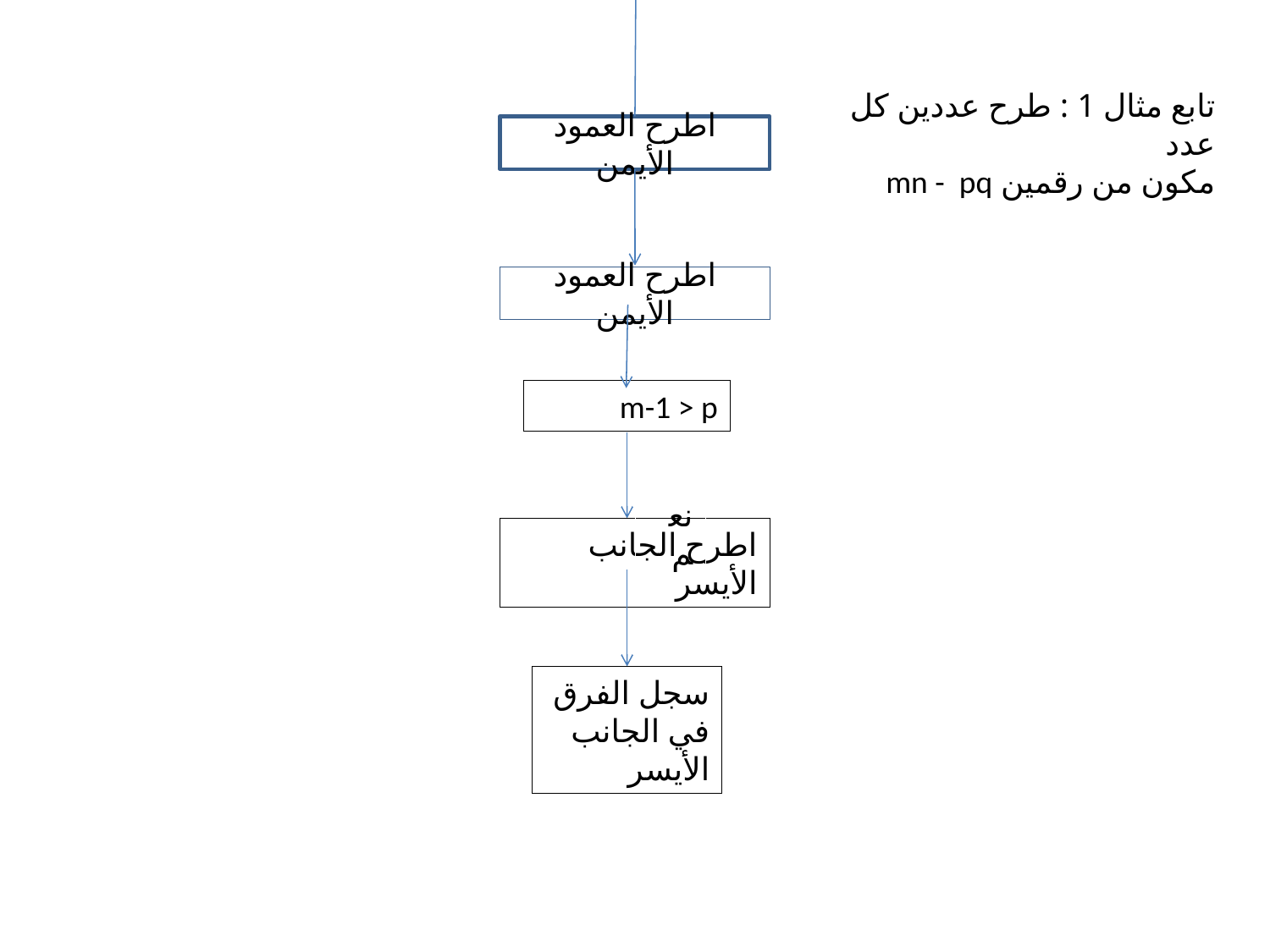

تابع مثال 1 : طرح عددين كل عدد
مكون من رقمين mn -  pq
غ
اطرح العمود الأيمن
اطرح العمود الأيمن
m-1 > p
 نعم
اطرح الجانب الأيسر
سجل الفرق  في الجانب الأيسر